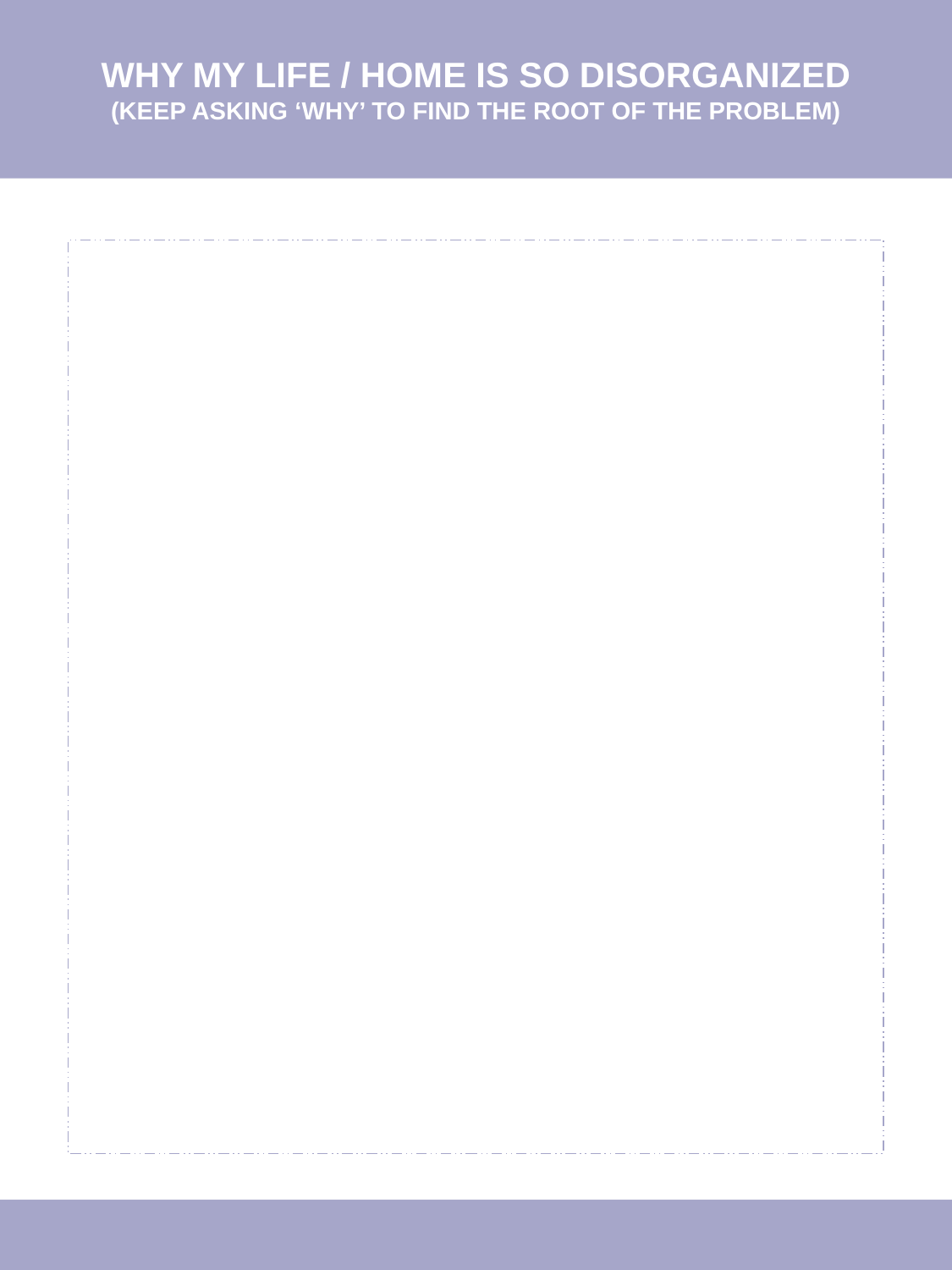

WHY MY LIFE / HOME IS SO DISORGANIZED
(KEEP ASKING ‘WHY’ TO FIND THE ROOT OF THE PROBLEM)